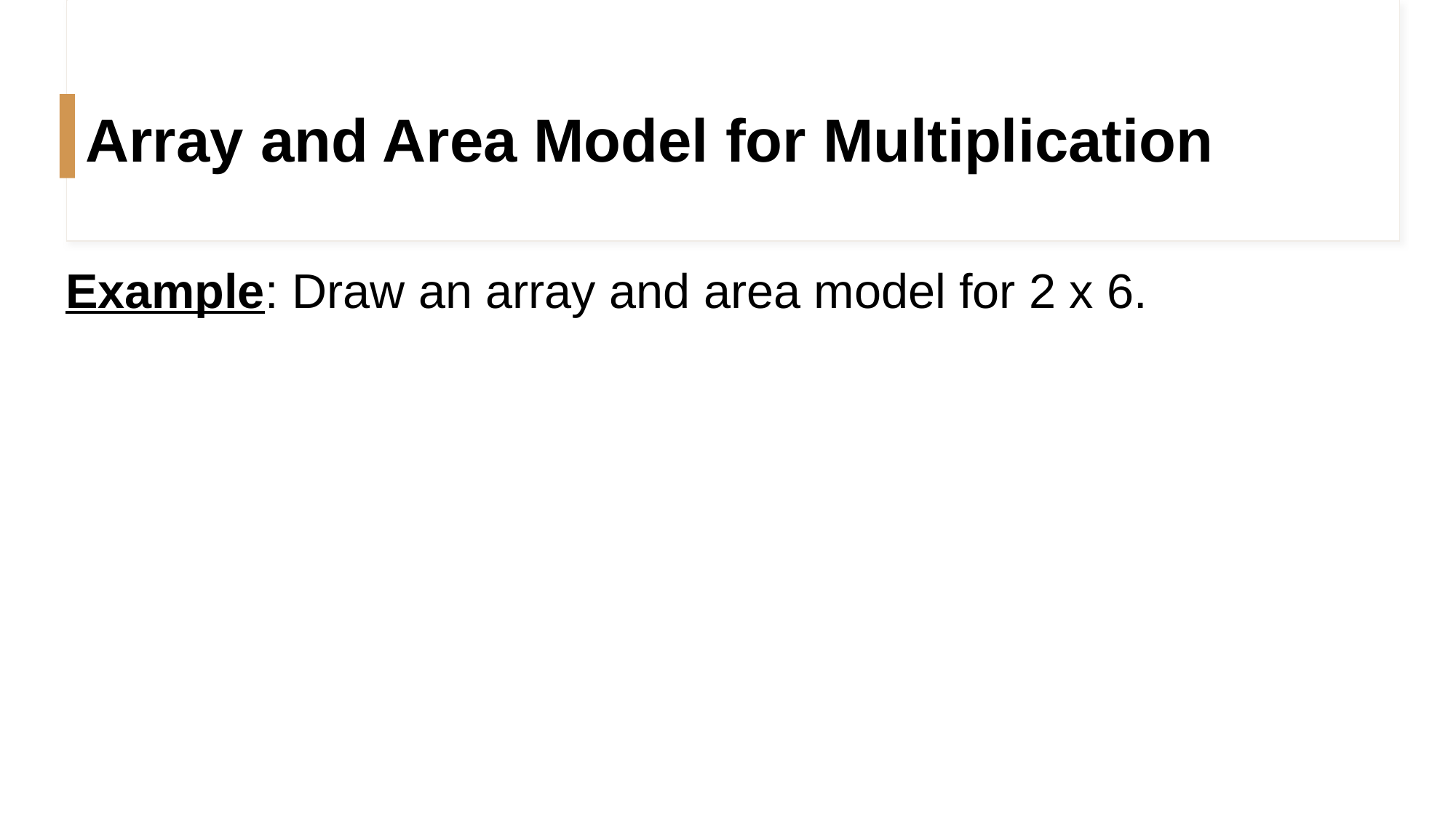

# Array and Area Model for Multiplication
Example: Draw an array and area model for 2 x 6.